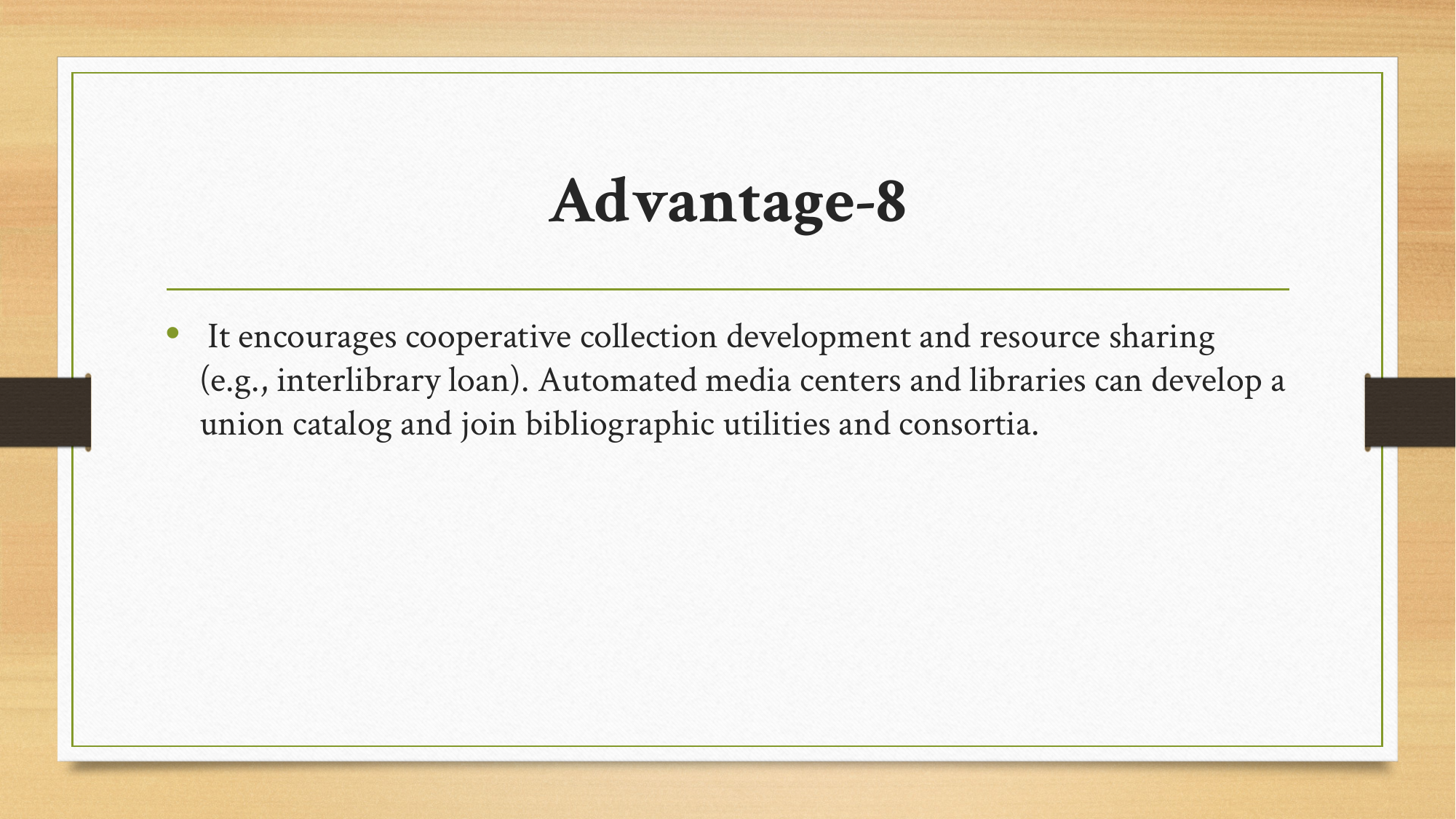

# Advantage-8
 It encourages cooperative collection development and resource sharing (e.g., interlibrary loan). Automated media centers and libraries can develop a union catalog and join bibliographic utilities and consortia.